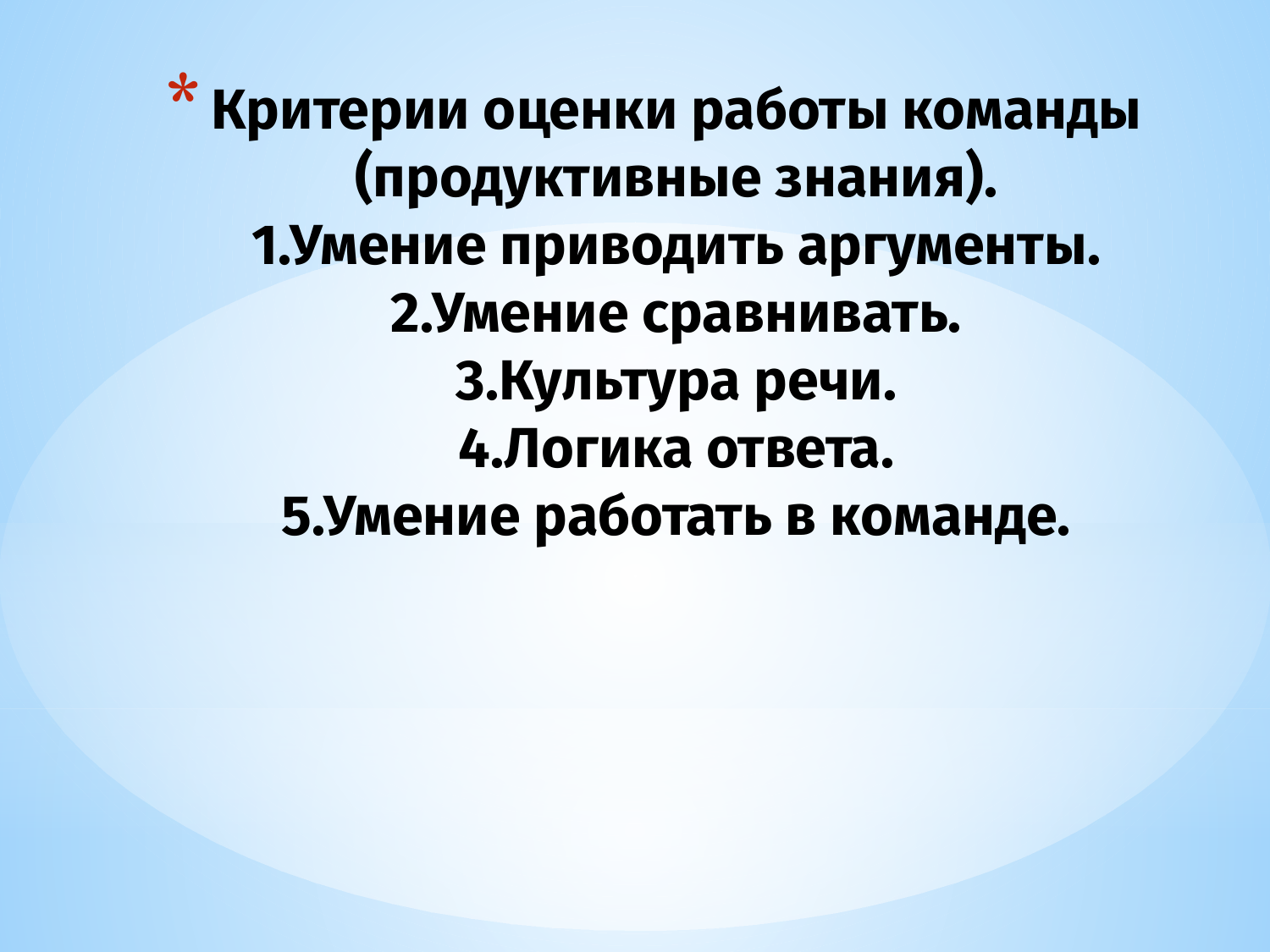

# Критерии оценки работы команды (продуктивные знания). 1.Умение приводить аргументы. 2.Умение сравнивать. 3.Культура речи. 4.Логика ответа. 5.Умение работать в команде.